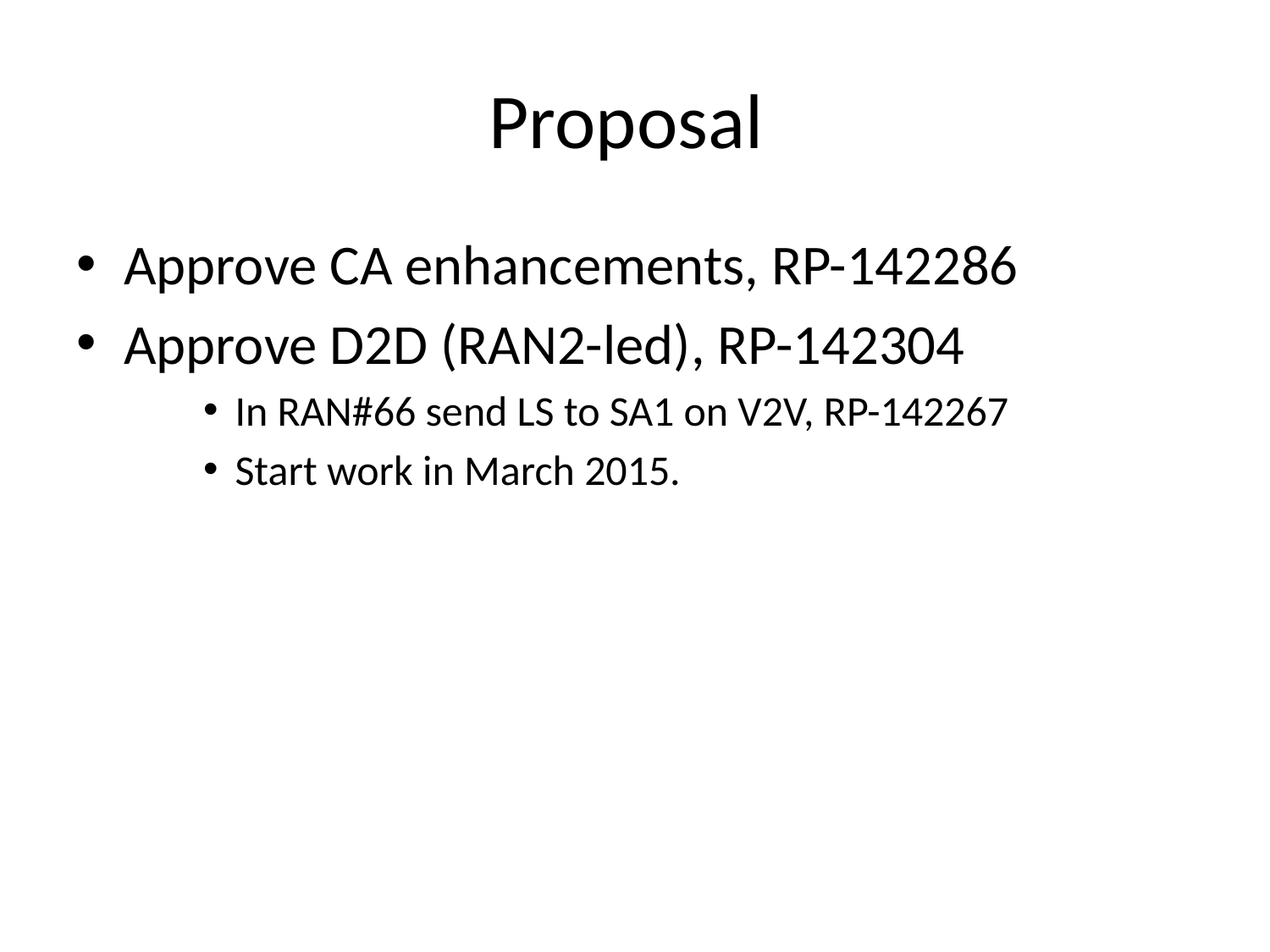

# Proposal
Approve CA enhancements, RP-142286
Approve D2D (RAN2-led), RP-142304
In RAN#66 send LS to SA1 on V2V, RP-142267
Start work in March 2015.